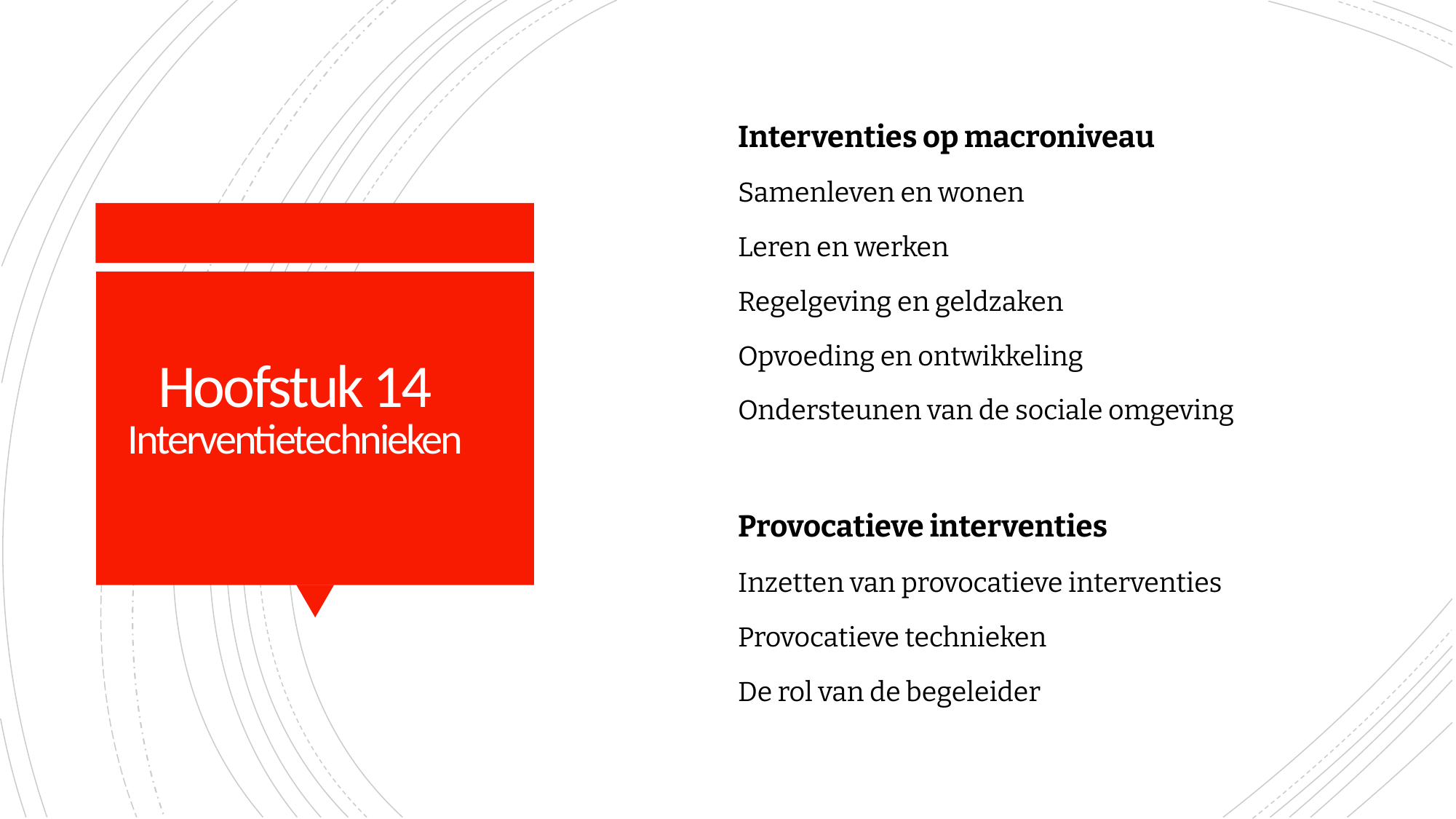

Interventies op macroniveau
Samenleven en wonen
Leren en werken
Regelgeving en geldzaken
Opvoeding en ontwikkeling
Ondersteunen van de sociale omgeving

Provocatieve interventies
Inzetten van provocatieve interventies
Provocatieve technieken
De rol van de begeleider
# Hoofstuk 14 Interventietechnieken